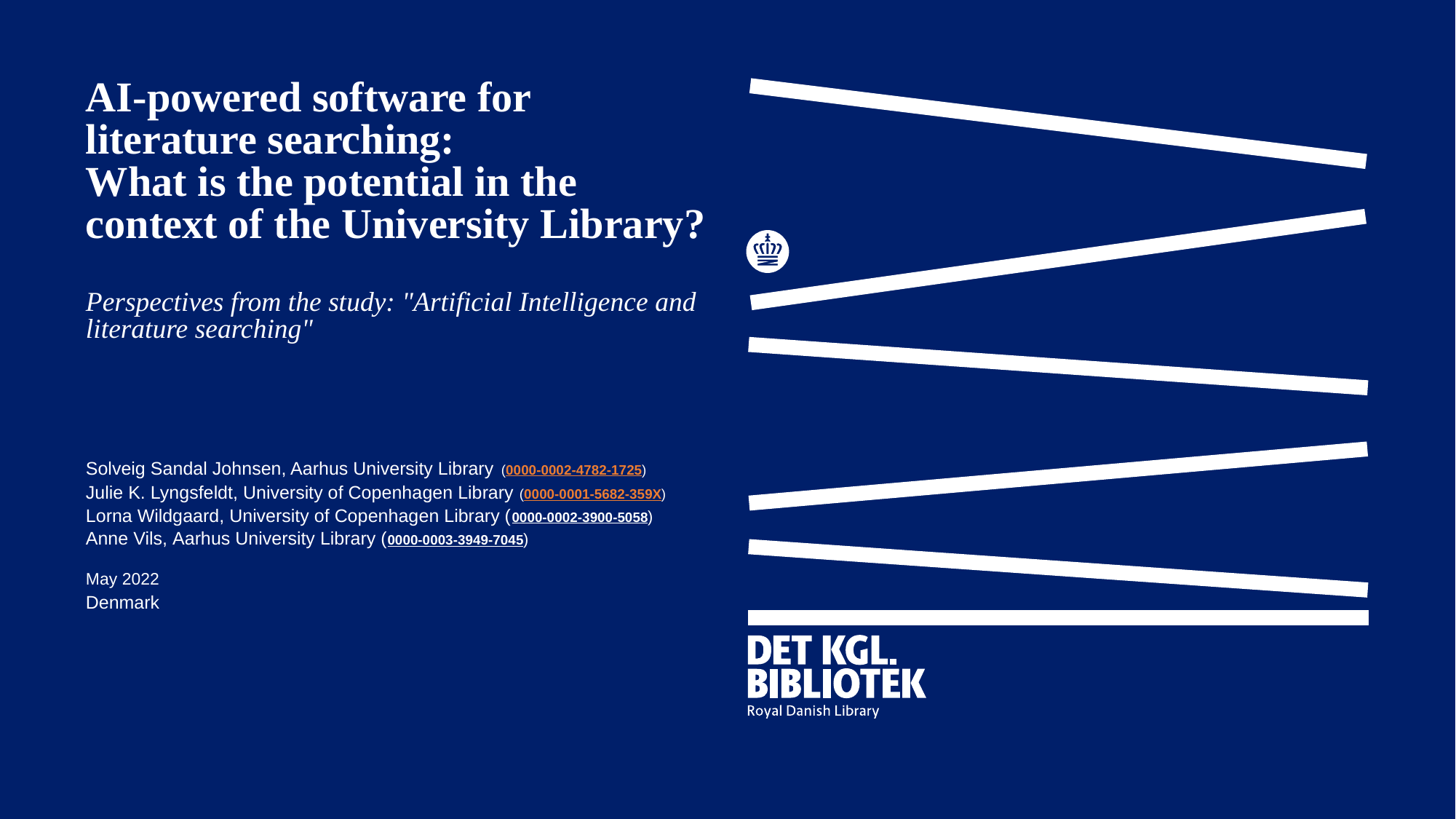

# AI-powered software for literature searching: What is the potential in the context of the University Library? Perspectives from the study: "Artificial Intelligence and literature searching"

Solveig Sandal Johnsen, Aarhus University Library (0000-0002-4782-1725)
Julie K. Lyngsfeldt, University of Copenhagen Library (0000-0001-5682-359X)
Lorna Wildgaard, University of Copenhagen Library (0000-0002-3900-5058)
Anne Vils, Aarhus University Library (0000-0003-3949-7045)
May 2022
Denmark